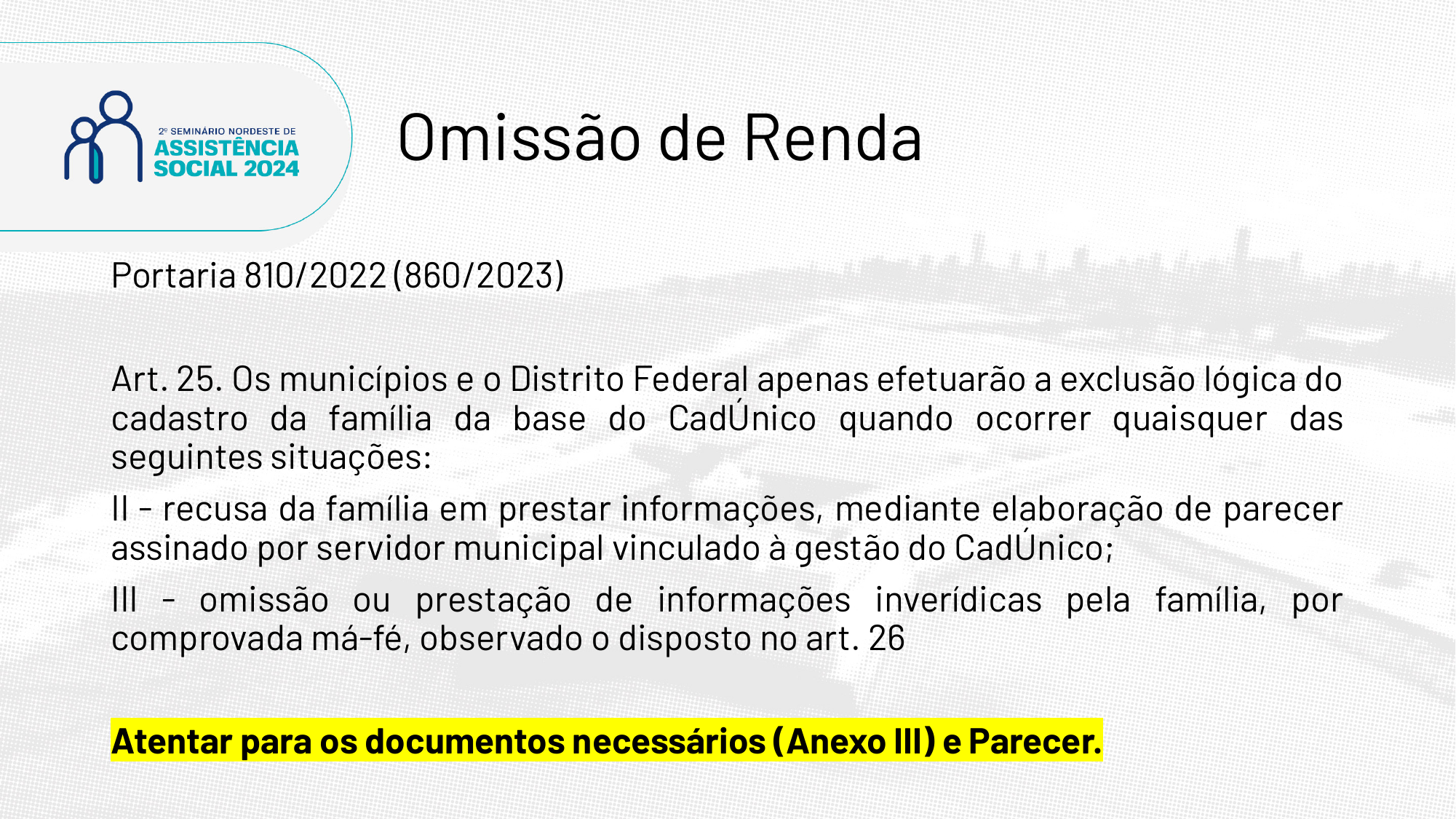

# Omissão de Renda
Portaria 810/2022 (860/2023)

Art. 25. Os municípios e o Distrito Federal apenas efetuarão a exclusão lógica do cadastro da família da base do CadÚnico quando ocorrer quaisquer das seguintes situações:
II - recusa da família em prestar informações, mediante elaboração de parecer assinado por servidor municipal vinculado à gestão do CadÚnico;
III - omissão ou prestação de informações inverídicas pela família, por comprovada má-fé, observado o disposto no art. 26

Atentar para os documentos necessários (Anexo III) e Parecer.